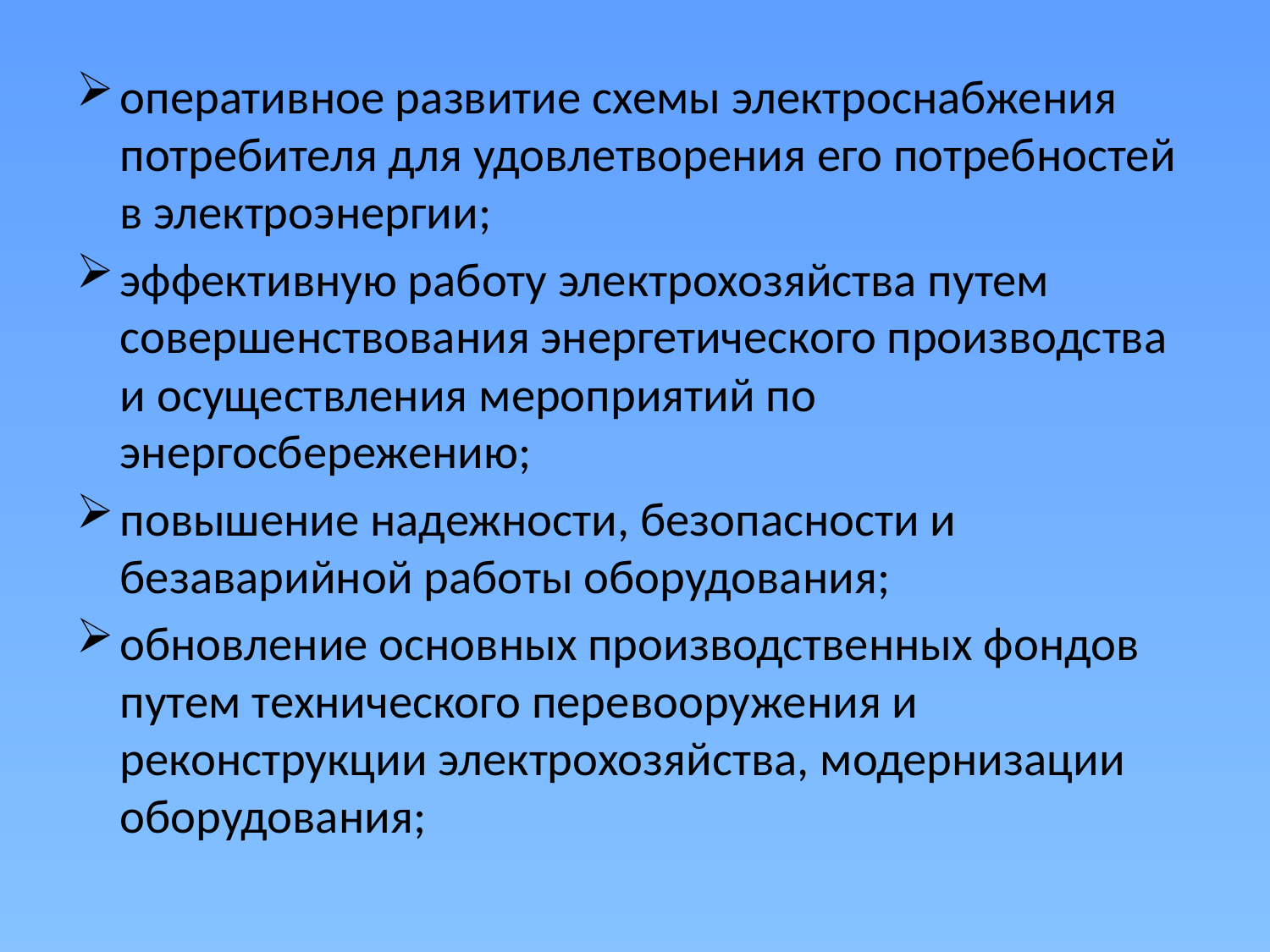

оперативное развитие схемы электроснабжения потребителя для удовлетворения его потребностей в электроэнергии;
эффективную работу электрохозяйства путем совершенствования энергетического производства и осуществления мероприятий по энергосбережению;
повышение надежности, безопасности и безаварийной работы оборудования;
обновление основных производственных фондов путем технического перевооружения и реконструкции электрохозяйства, модернизации оборудования;